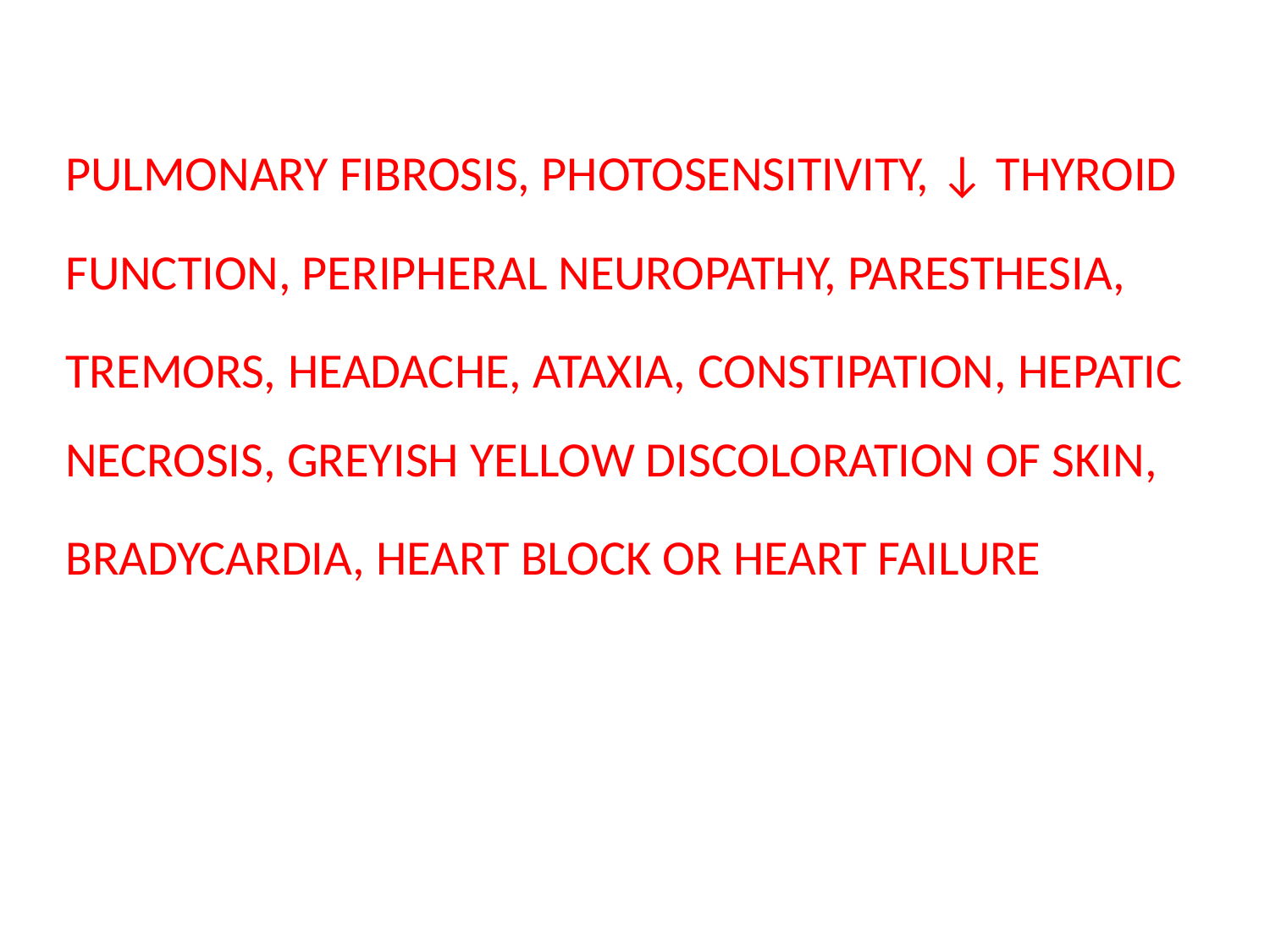

PULMONARY FIBROSIS, PHOTOSENSITIVITY, ↓ THYROID
FUNCTION, PERIPHERAL NEUROPATHY, PARESTHESIA,
TREMORS, HEADACHE, ATAXIA, CONSTIPATION, HEPATIC NECROSIS, GREYISH YELLOW DISCOLORATION OF SKIN,
BRADYCARDIA, HEART BLOCK OR HEART FAILURE